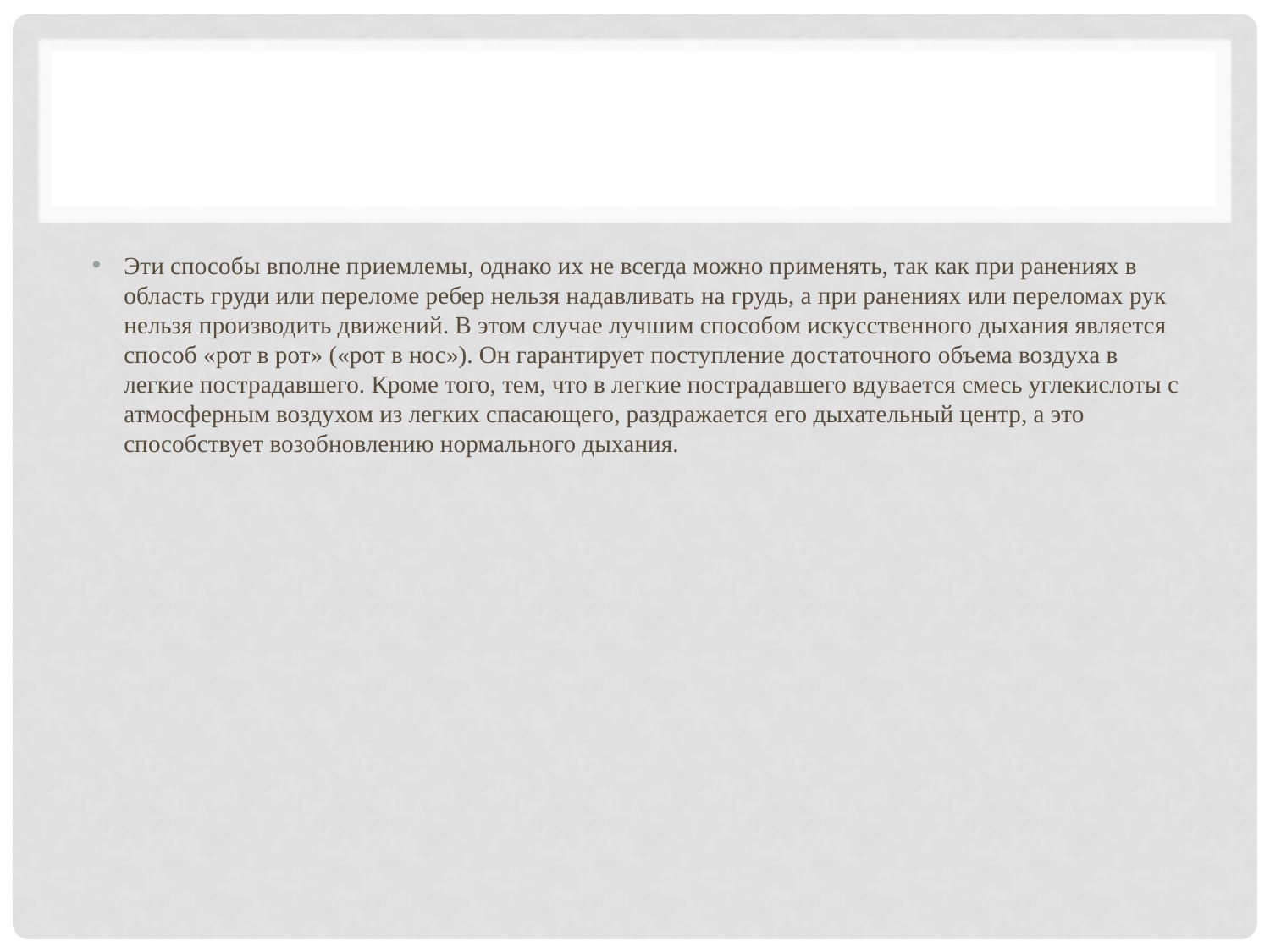

#
Эти способы вполне приемлемы, однако их не всегда можно применять, так как при ранениях в область груди или переломе ребер нельзя надавливать на грудь, а при ранениях или переломах рук нельзя производить движений. В этом случае лучшим способом искусственного дыхания является способ «рот в рот» («рот в нос»). Он гарантирует поступление достаточного объема воздуха в легкие пострадавшего. Кроме того, тем, что в легкие пострадавшего вдувается смесь углекислоты с атмосферным воздухом из легких спасающего, раздражается его дыхательный центр, а это способствует возобновлению нормального дыхания.